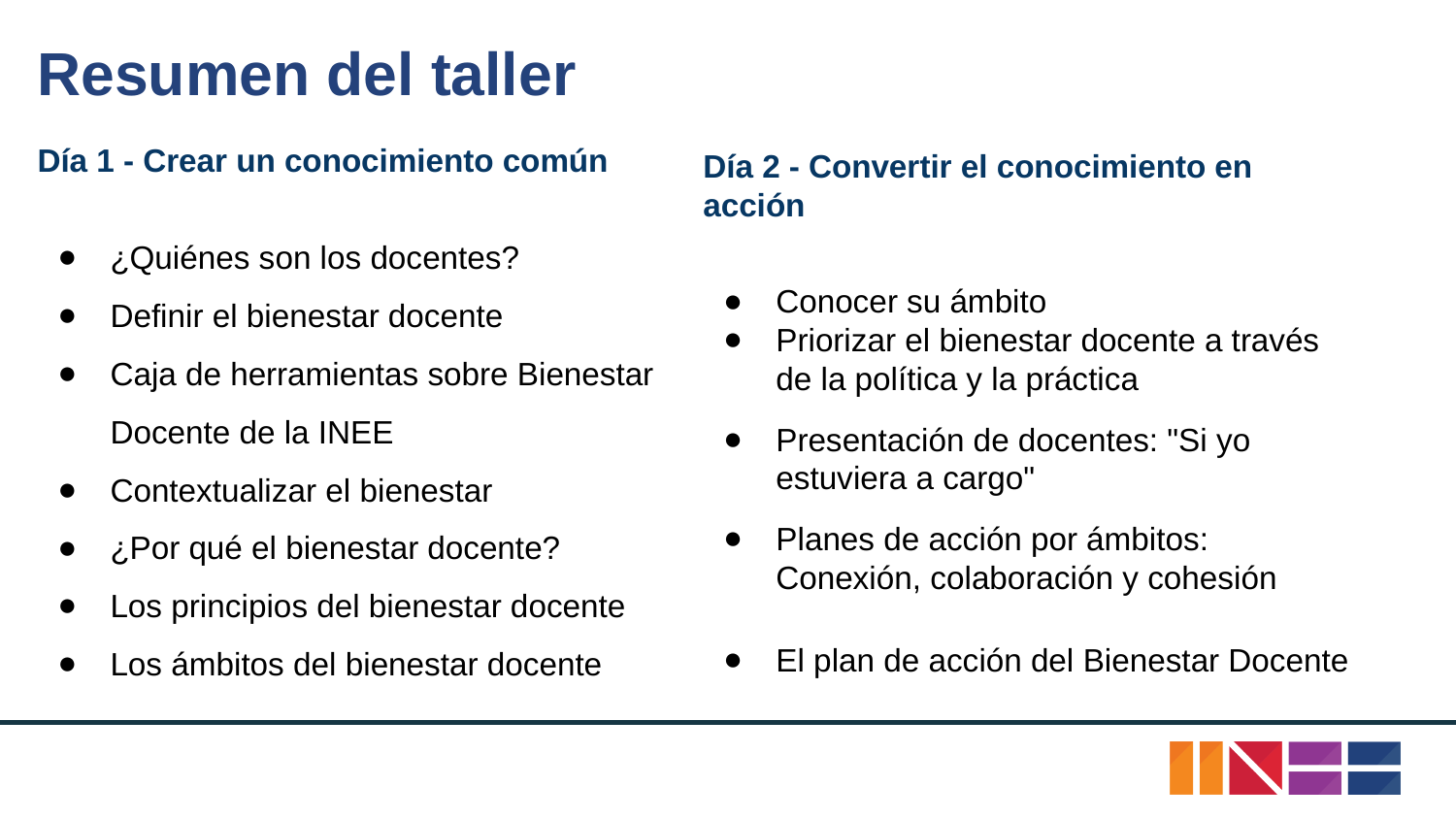

# Resumen del taller
Día 1 - Crear un conocimiento común

¿Quiénes son los docentes?
Definir el bienestar docente
Caja de herramientas sobre Bienestar Docente de la INEE
Contextualizar el bienestar
¿Por qué el bienestar docente?
Los principios del bienestar docente
Los ámbitos del bienestar docente

Día 2 - Convertir el conocimiento en acción

Conocer su ámbito
Priorizar el bienestar docente a través de la política y la práctica

Presentación de docentes: "Si yo estuviera a cargo"

Planes de acción por ámbitos: Conexión, colaboración y cohesión

El plan de acción del Bienestar Docente